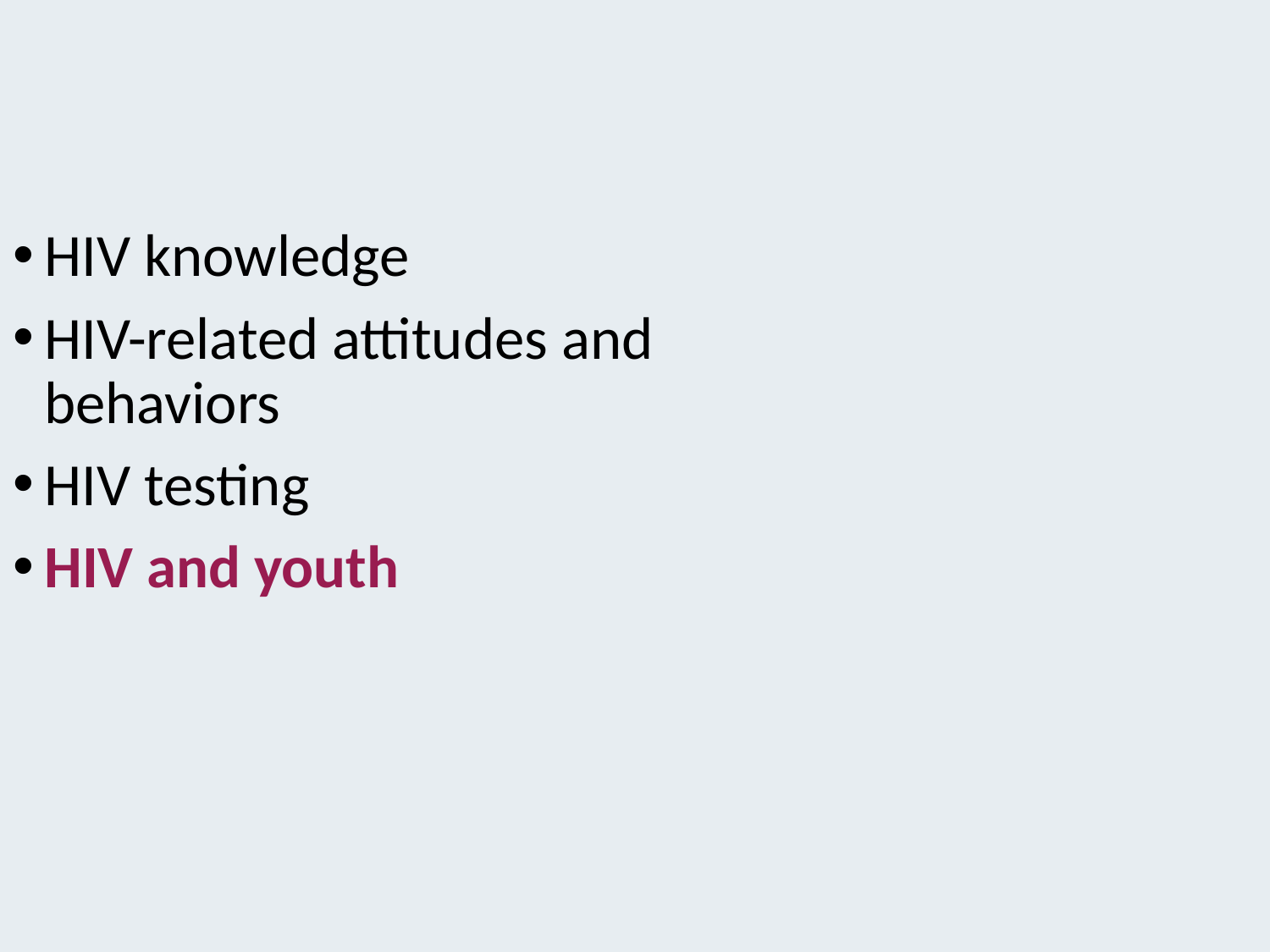

HIV knowledge
HIV-related attitudes and behaviors
HIV testing
HIV and youth